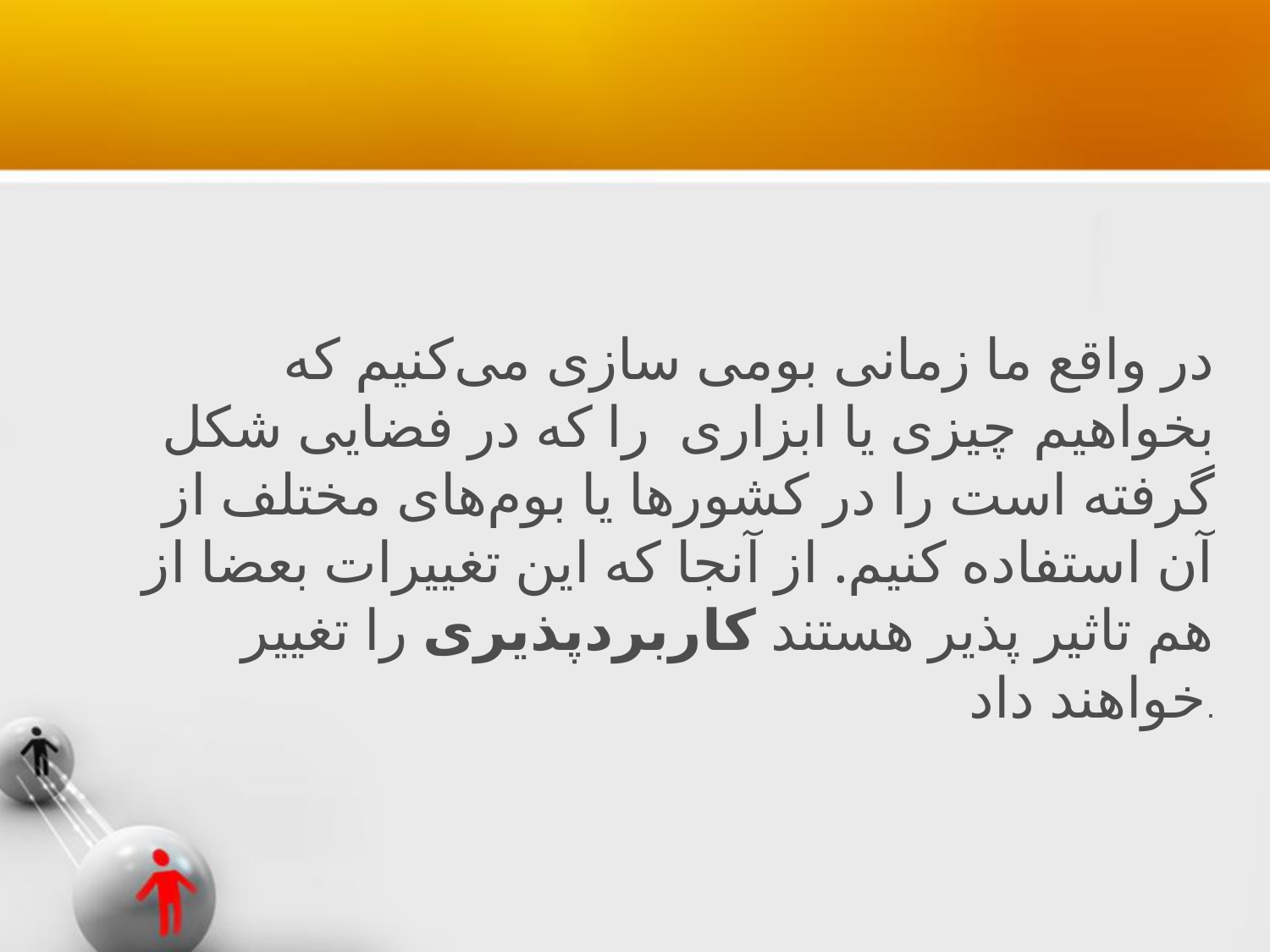

#
در واقع ما زمانی بومی سازی می‌کنیم که بخواهیم چیزی یا ابزاری  را که در فضایی شکل گرفته است را در کشورها یا بوم‌های مختلف از آن استفاده کنیم. از آنجا که این تغییرات بعضا از هم تاثیر پذیر هستند کاربردپذیری را تغییر خواهند داد.